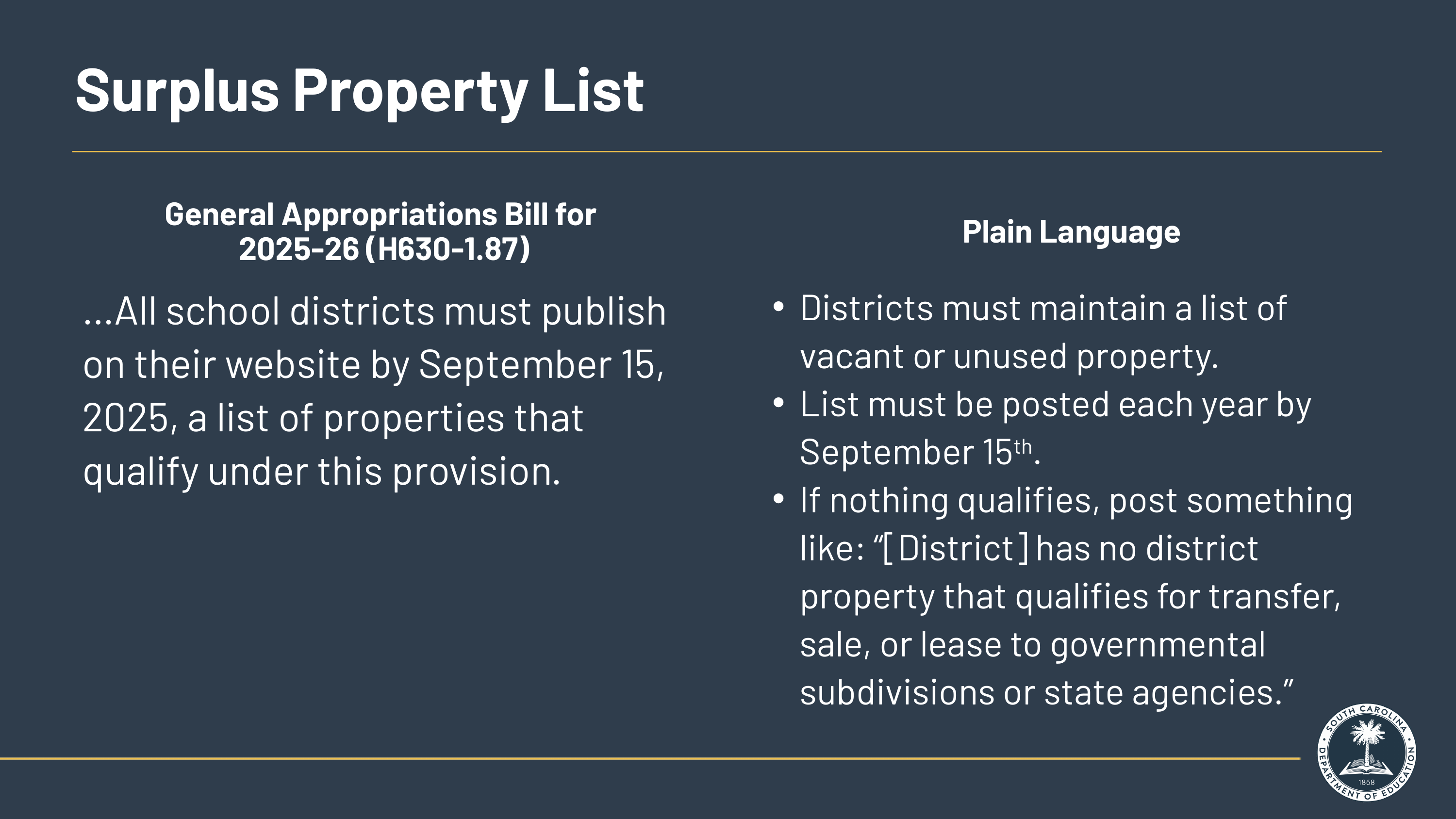

# Surplus Property List
General Appropriations Bill for
2025-26 (H630-1.87)
Plain Language
…All school districts must publish on their website by September 15, 2025, a list of properties that qualify under this provision.
Districts must maintain a list of vacant or unused property.
List must be posted each year by September 15th.
If nothing qualifies, post something like: “[District] has no district property that qualifies for transfer, sale, or lease to governmental subdivisions or state agencies.”